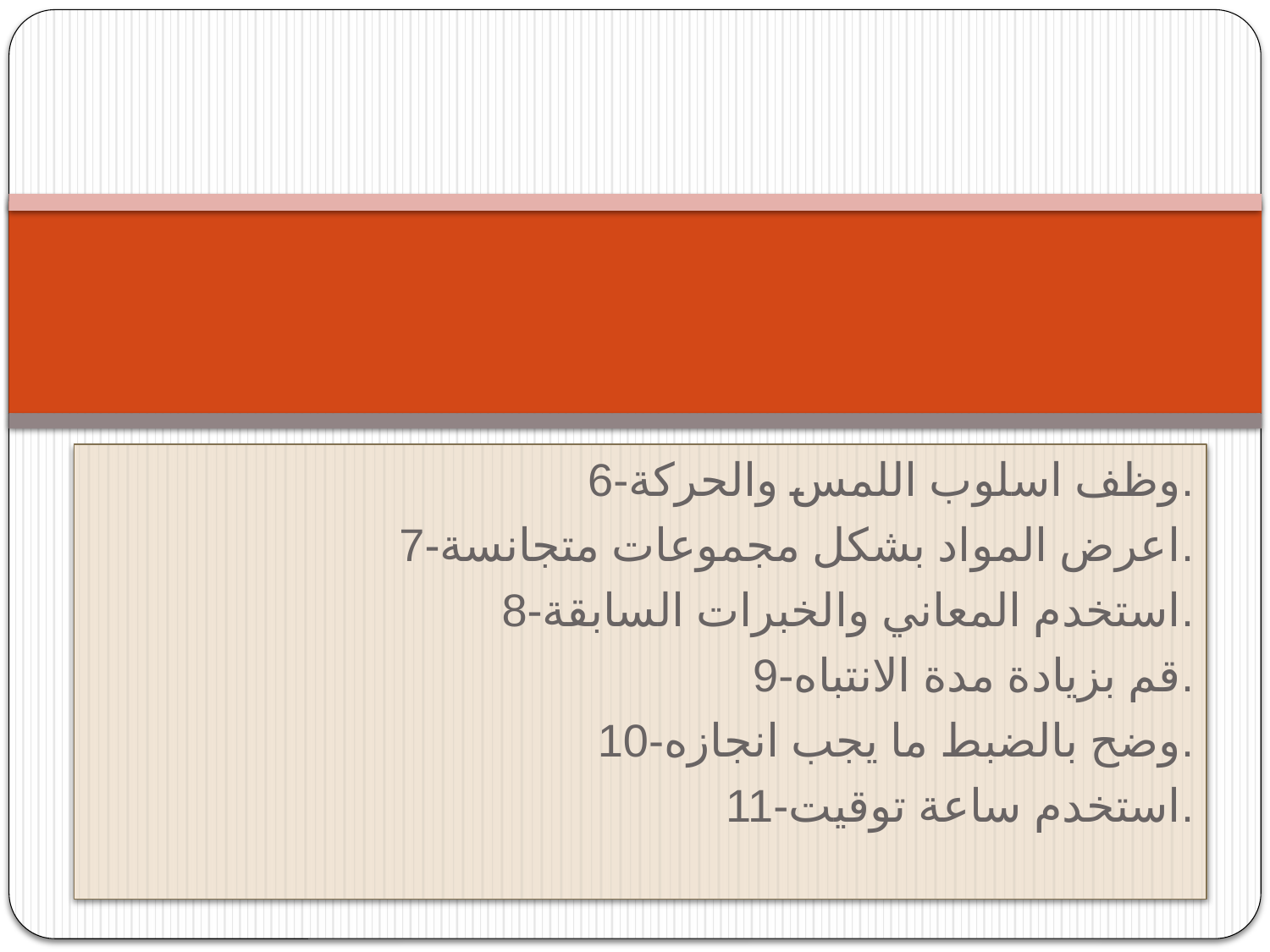

#
6-وظف اسلوب اللمس والحركة.
7-اعرض المواد بشكل مجموعات متجانسة.
8-استخدم المعاني والخبرات السابقة.
9-قم بزيادة مدة الانتباه.
10-وضح بالضبط ما يجب انجازه.
11-استخدم ساعة توقيت.